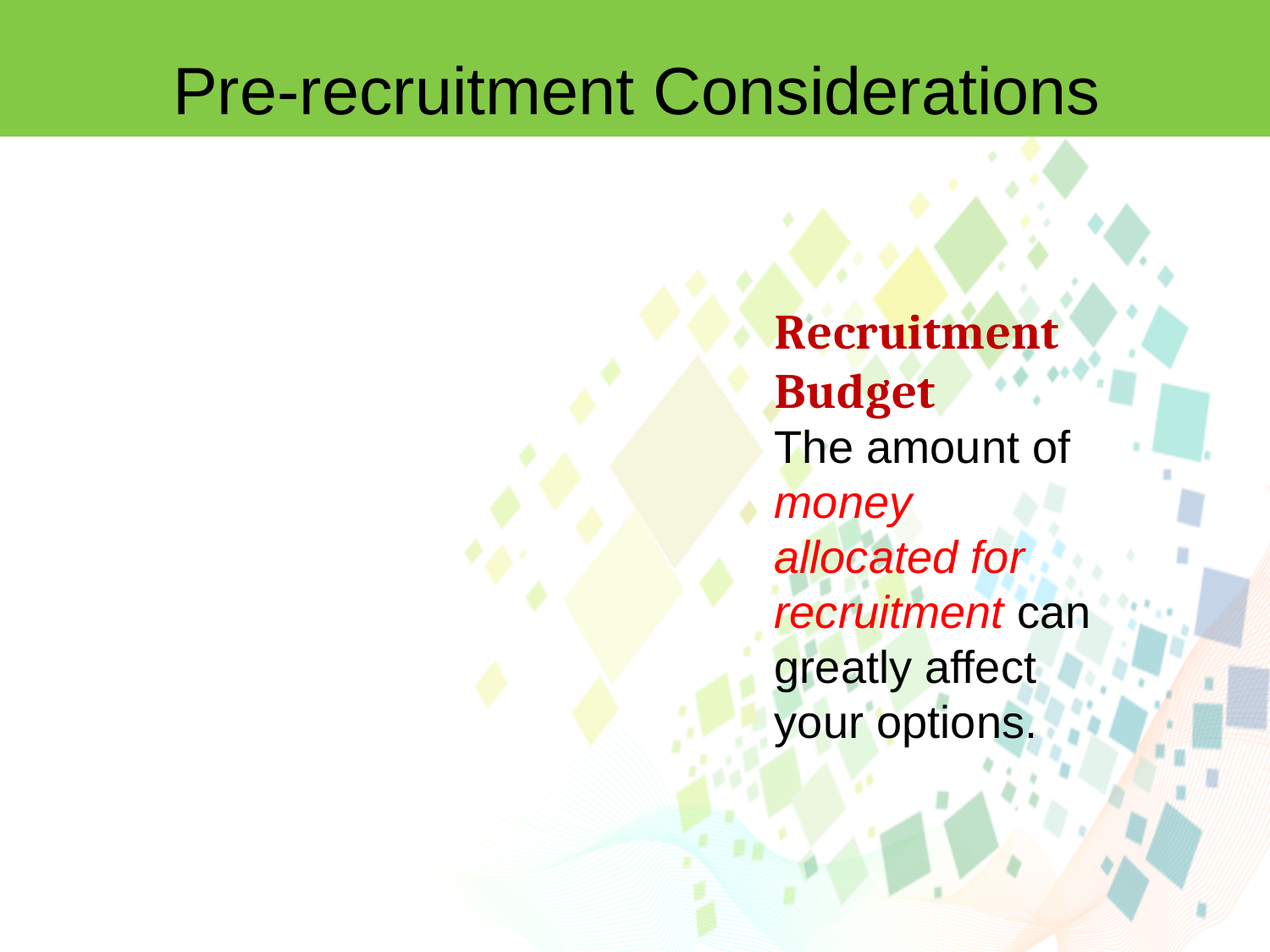

Pre-recruitment Considerations
Recruitment Budget
The amount of money allocated for recruitment can greatly affect your options.